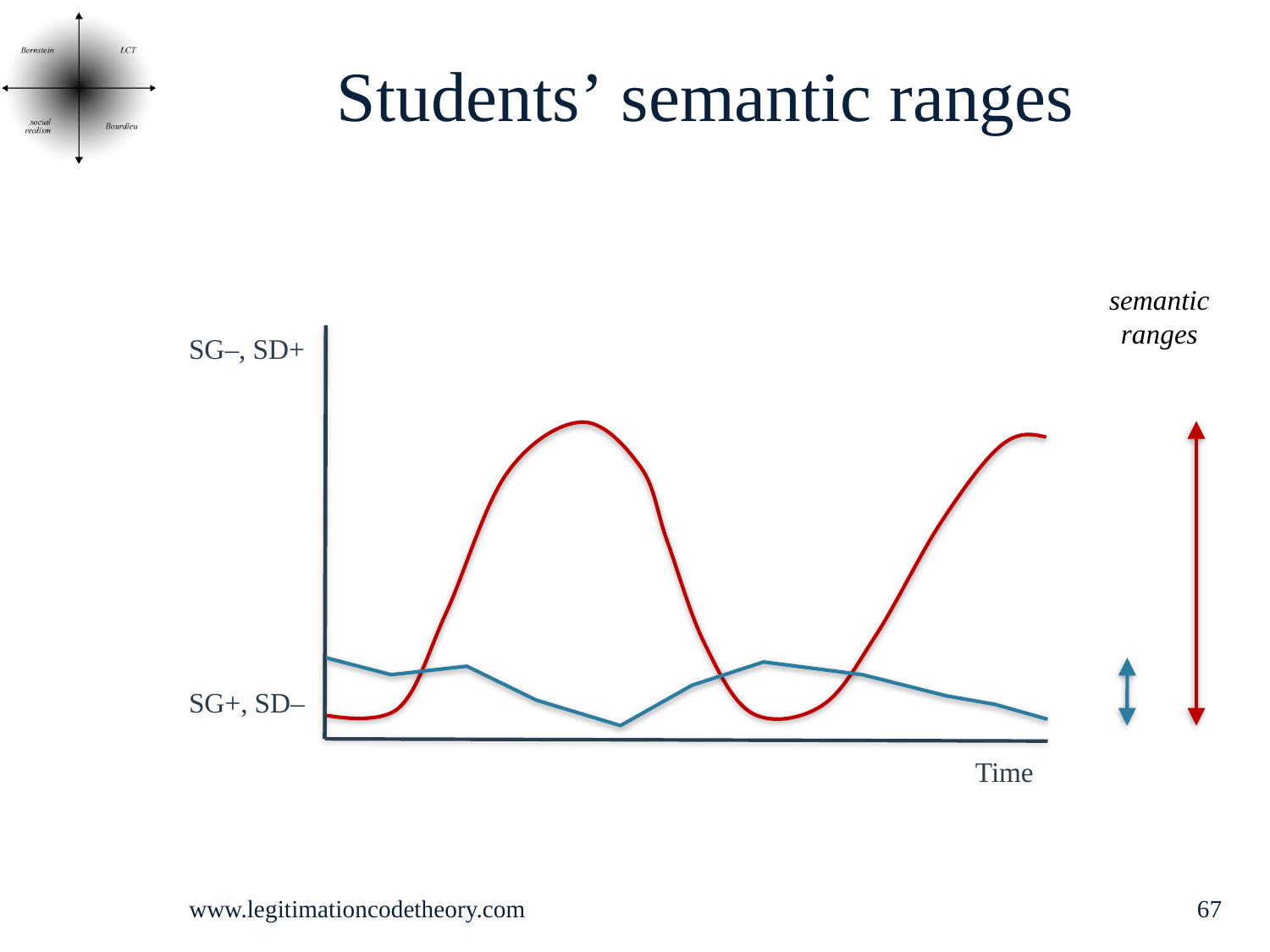

# Students’ semantic ranges

semantic
ranges
SG–, SD+

SG+, SD–
Time
www.legitimationcodetheory.com
67